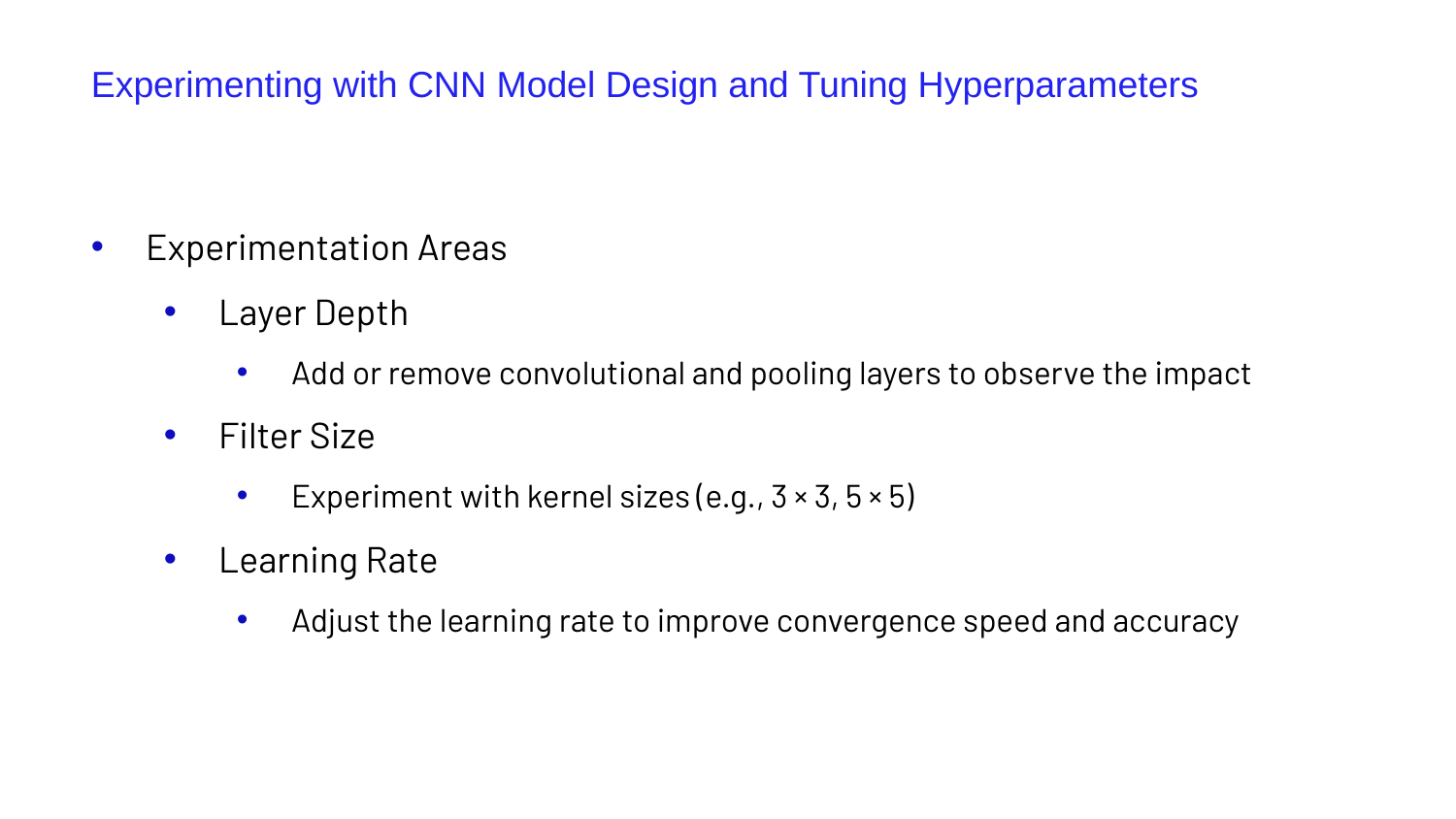

Experimenting with CNN Model Design and Tuning Hyperparameters
Experimentation Areas
Layer Depth
Add or remove convolutional and pooling layers to observe the impact
Filter Size
Experiment with kernel sizes (e.g., 3 × 3, 5 × 5)
Learning Rate
Adjust the learning rate to improve convergence speed and accuracy